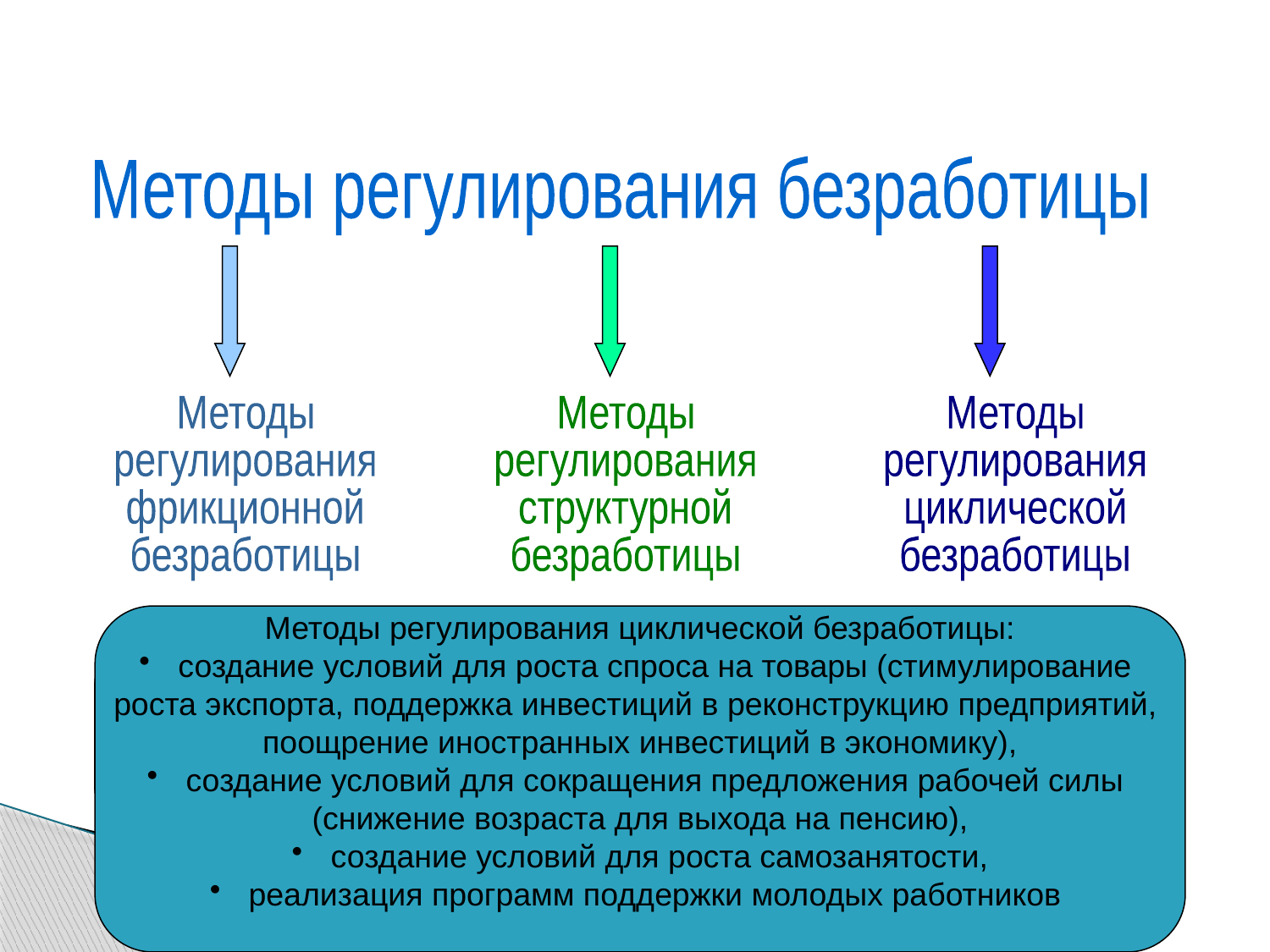

Методы регулирования безработицы

Методы
регулирования
фрикционной
безработицы
Методы
регулирования
структурной
безработицы
Методы
регулирования
циклической
безработицы
Методы регулирования циклической безработицы:
 создание условий для роста спроса на товары (стимулирование
роста экспорта, поддержка инвестиций в реконструкцию предприятий,
поощрение иностранных инвестиций в экономику),
 создание условий для сокращения предложения рабочей силы
(снижение возраста для выхода на пенсию),
 создание условий для роста самозанятости,
 реализация программ поддержки молодых работников

Методы регулирования фрикционной безработицы:
 улучшение информационного обеспечения рынка труда;
 устранение факторов, снижающих мобильность рабочей силы
Методы регулирования структурной безработицы:
 создание системы и программ профессионального
переобучения и переквалификации